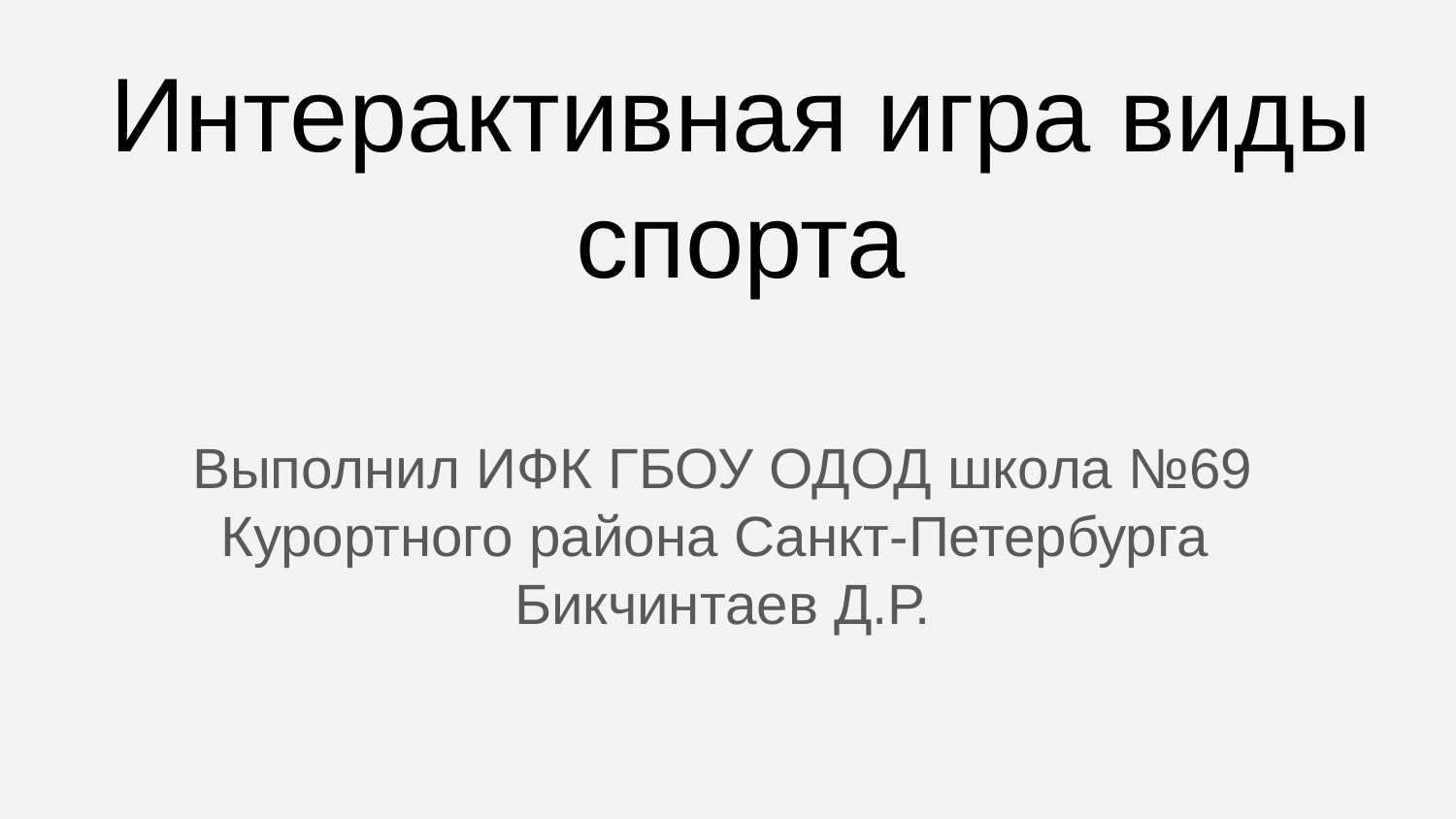

# Интерактивная игра виды спорта
Выполнил ИФК ГБОУ ОДОД школа №69 Курортного района Санкт-Петербурга
Бикчинтаев Д.Р.